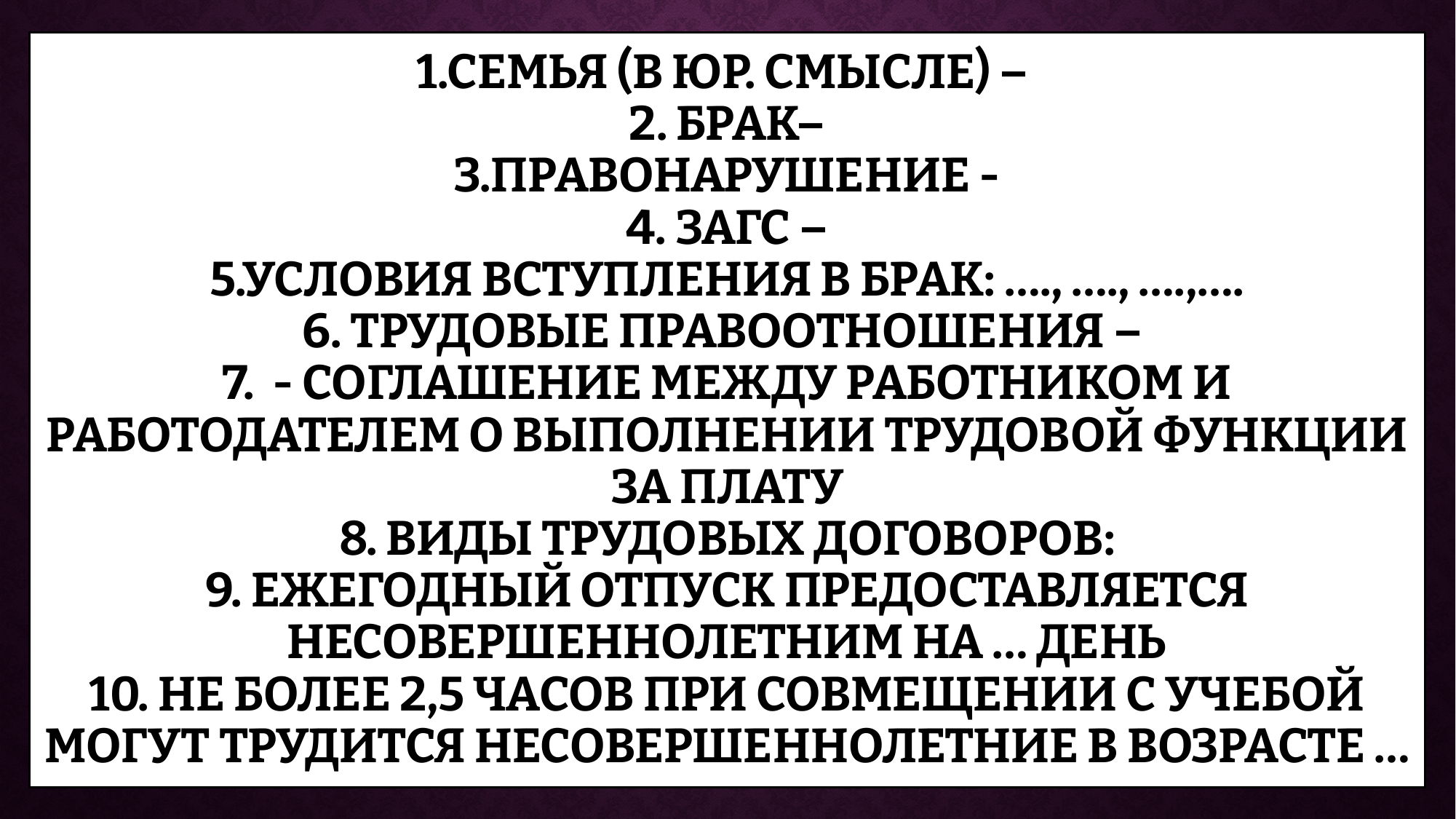

# 1.Семья (в юр. смысле) – 2. брак– 3.правонарушение - 4. ЗАГС – 5.условия вступления в брак: …., …., ….,…. 6. Трудовые правоотношения – 7.  - соглашение между работником и работодателем о выполнении трудовой функции за плату 8. Виды трудовых договоров: 9. Ежегодный отпуск предоставляется несовершеннолетним на … день 10. Не более 2,5 часов при совмещении с учебой могут трудится несовершеннолетние в возрасте …